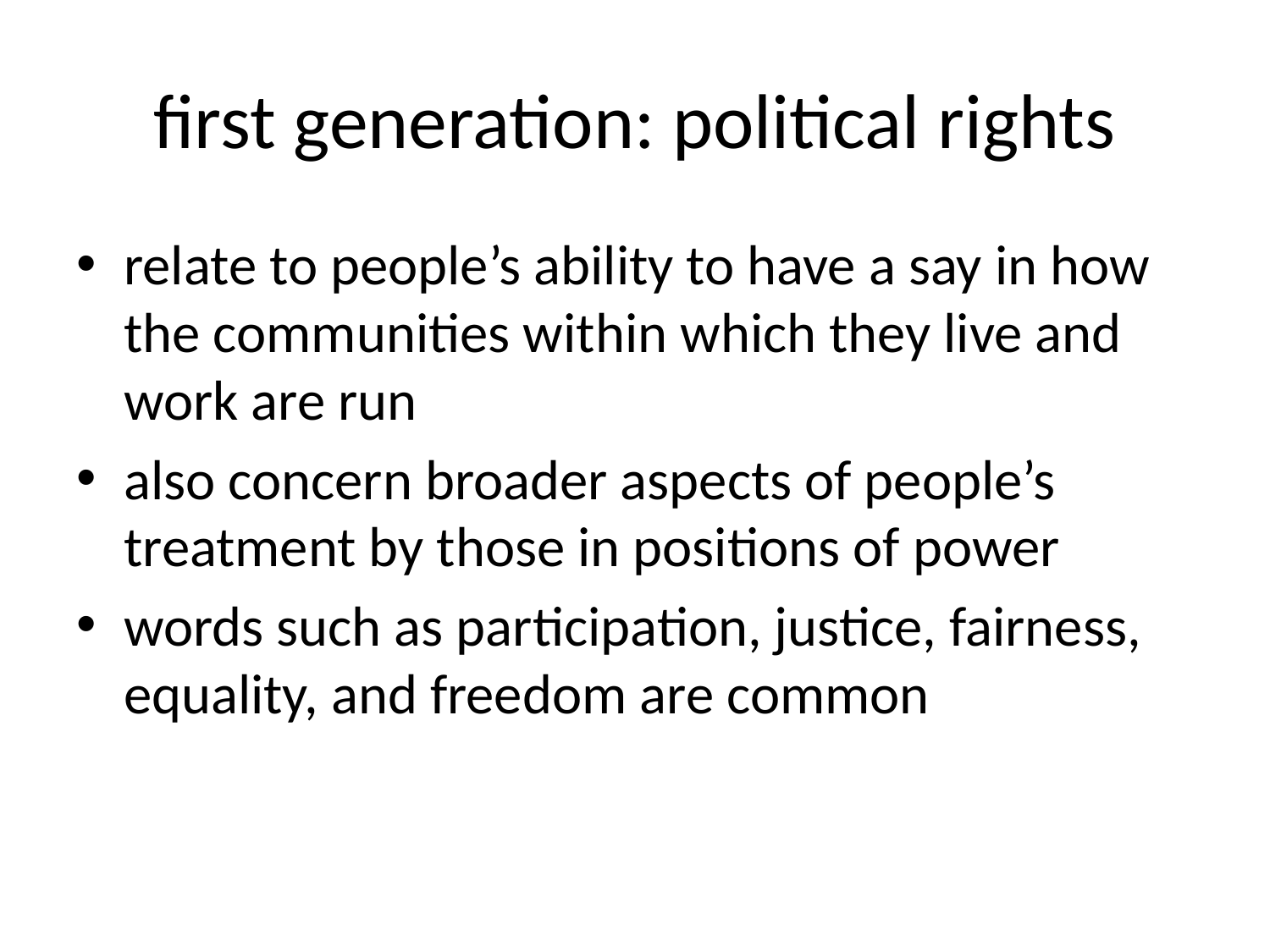

# first generation: political rights
relate to people’s ability to have a say in how the communities within which they live and work are run
also concern broader aspects of people’s treatment by those in positions of power
words such as participation, justice, fairness, equality, and freedom are common